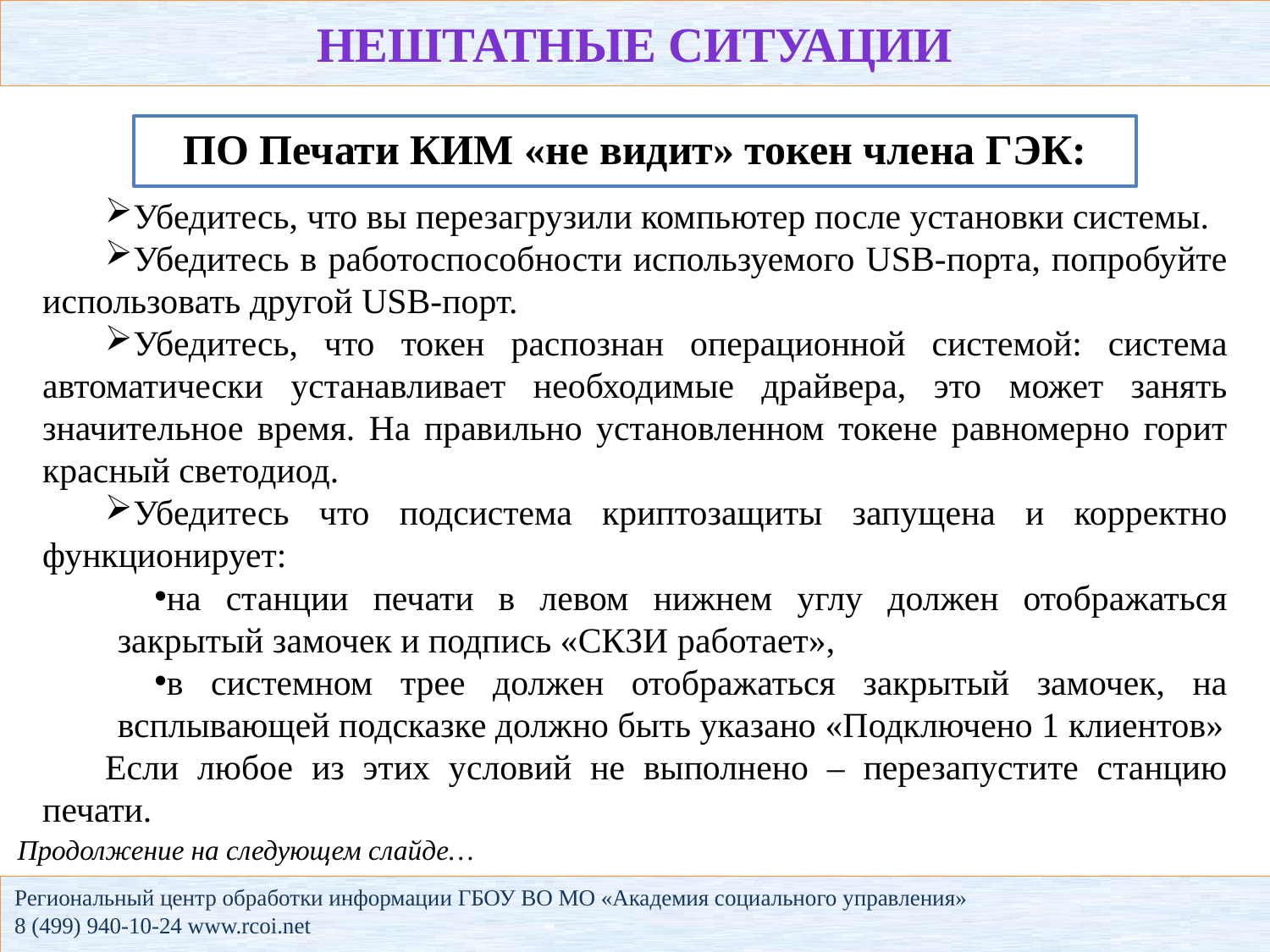

# Нештатные ситуации
ПО Печати КИМ «не видит» токен члена ГЭК:
Убедитесь, что вы перезагрузили компьютер после установки системы.
Убедитесь в работоспособности используемого USB-порта, попробуйте использовать другой USB-порт.
Убедитесь, что токен распознан операционной системой: система автоматически устанавливает необходимые драйвера, это может занять значительное время. На правильно установленном токене равномерно горит красный светодиод.
Убедитесь что подсистема криптозащиты запущена и корректно функционирует:
на станции печати в левом нижнем углу должен отображаться закрытый замочек и подпись «СКЗИ работает»,
в системном трее должен отображаться закрытый замочек, на всплывающей подсказке должно быть указано «Подключено 1 клиентов»
Если любое из этих условий не выполнено – перезапустите станцию печати.
Продолжение на следующем слайде…